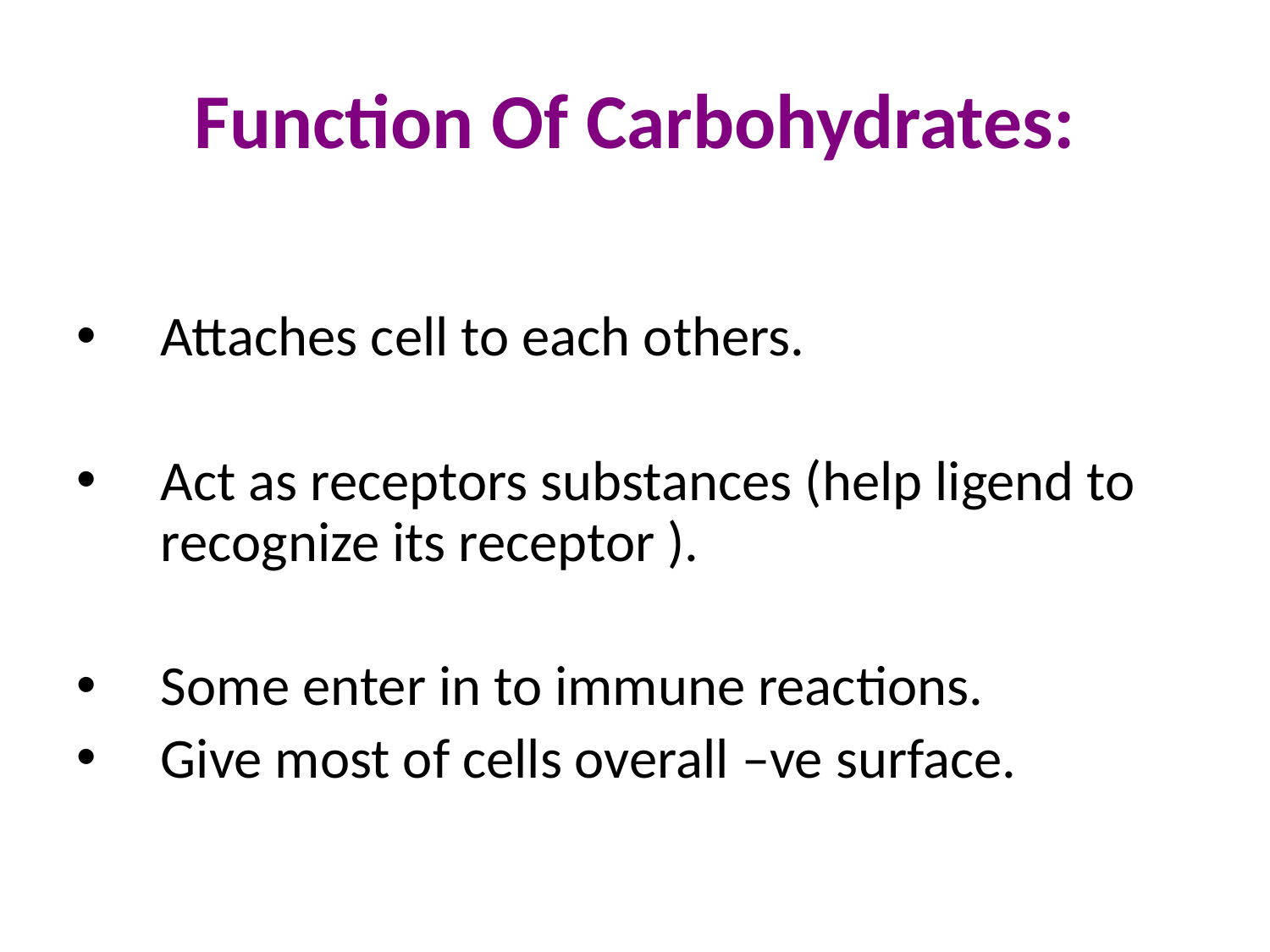

# Function Of Carbohydrates:

Attaches cell to each others.

Act as receptors substances (help ligend to recognize its receptor ).

Some enter in to immune reactions.
Give most of cells overall –ve surface.